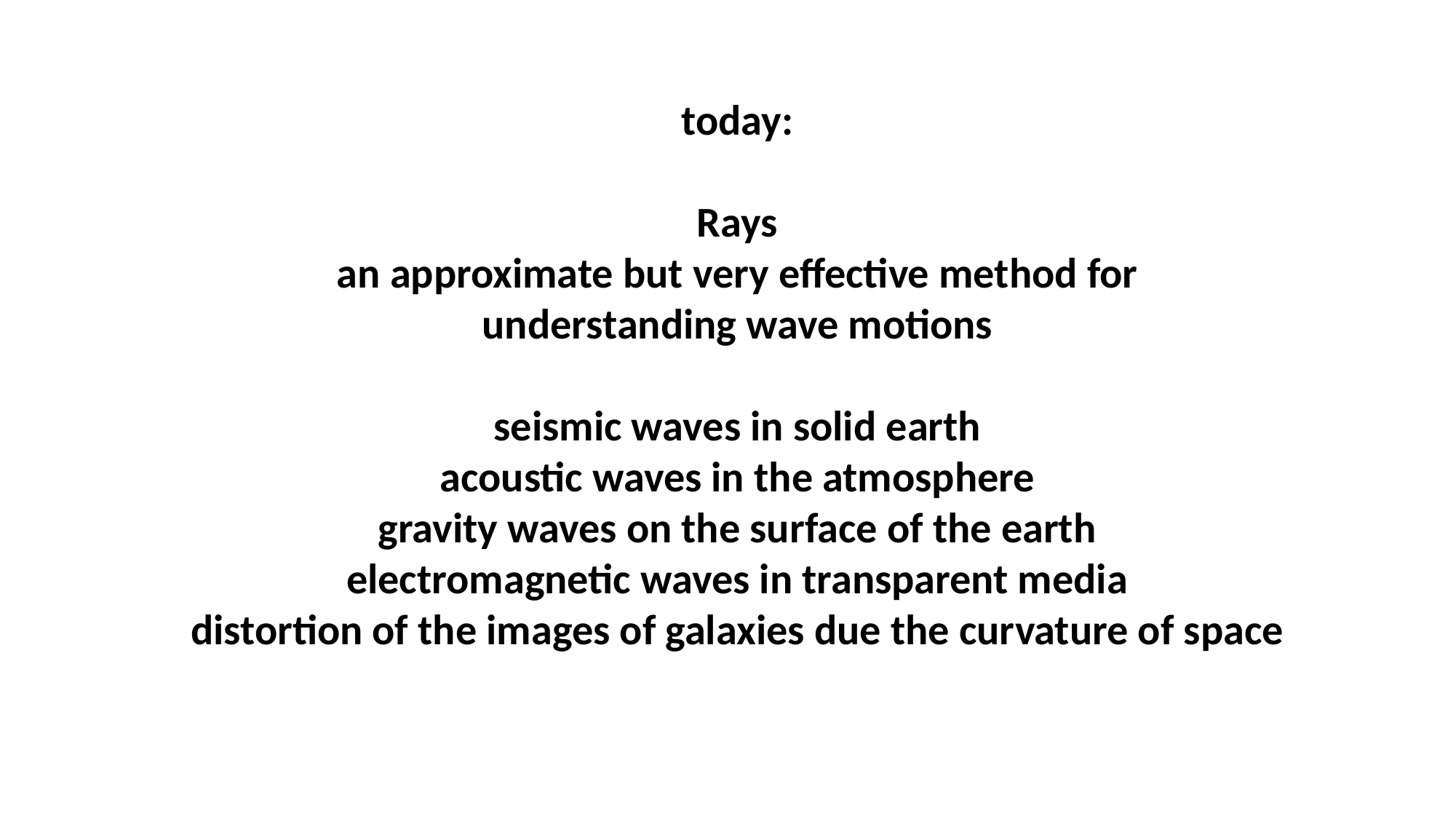

today:

Rays
an approximate but very effective method for
understanding wave motions

seismic waves in solid earth
acoustic waves in the atmosphere
gravity waves on the surface of the earth
electromagnetic waves in transparent media
distortion of the images of galaxies due the curvature of space